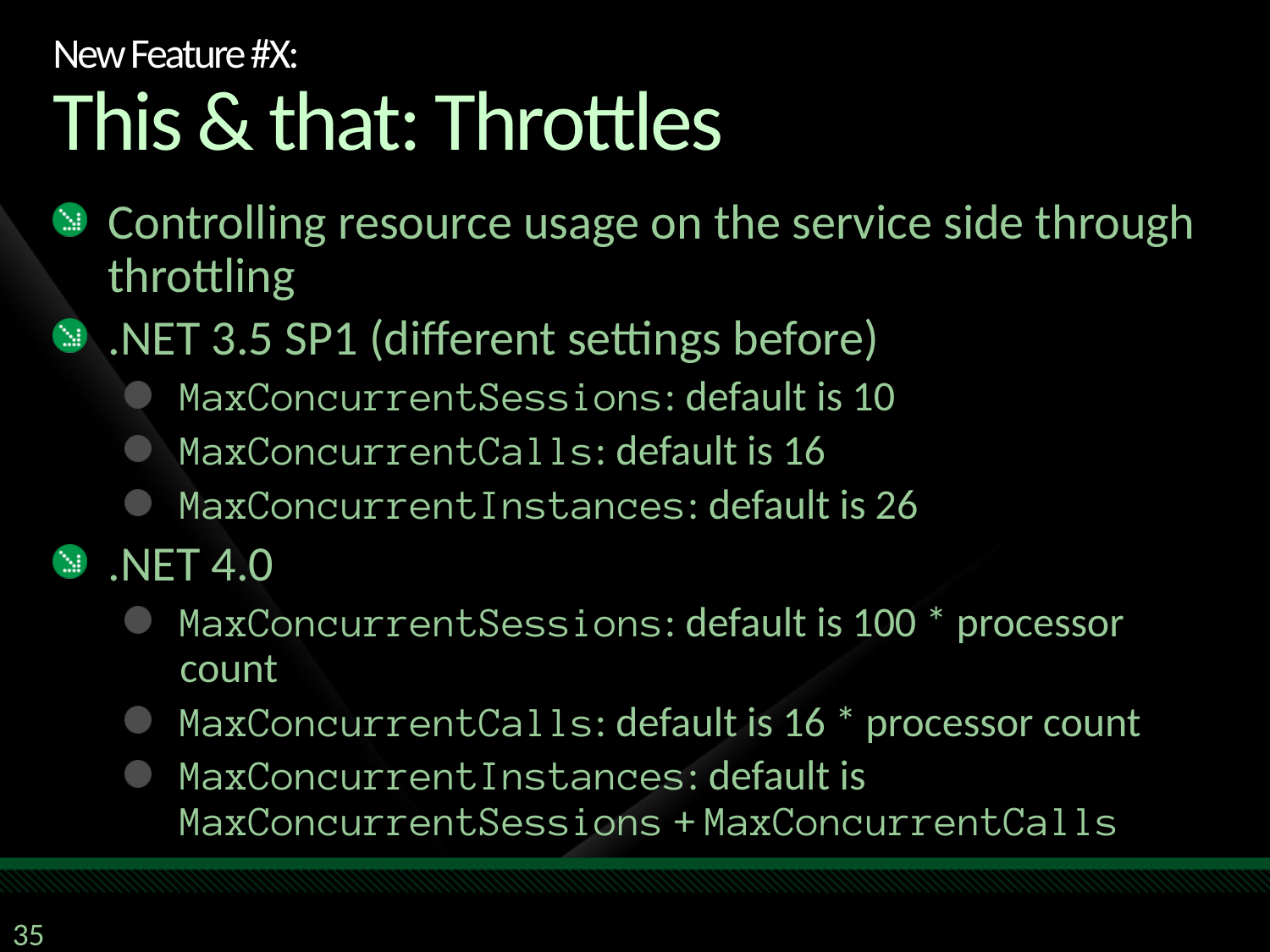

# New Feature #X: This & that: Throttles
Controlling resource usage on the service side through throttling
.NET 3.5 SP1 (different settings before)
MaxConcurrentSessions: default is 10
MaxConcurrentCalls: default is 16
MaxConcurrentInstances: default is 26
.NET 4.0
MaxConcurrentSessions: default is 100 * processor count
MaxConcurrentCalls: default is 16 * processor count
MaxConcurrentInstances: default is
MaxConcurrentSessions + MaxConcurrentCalls
35